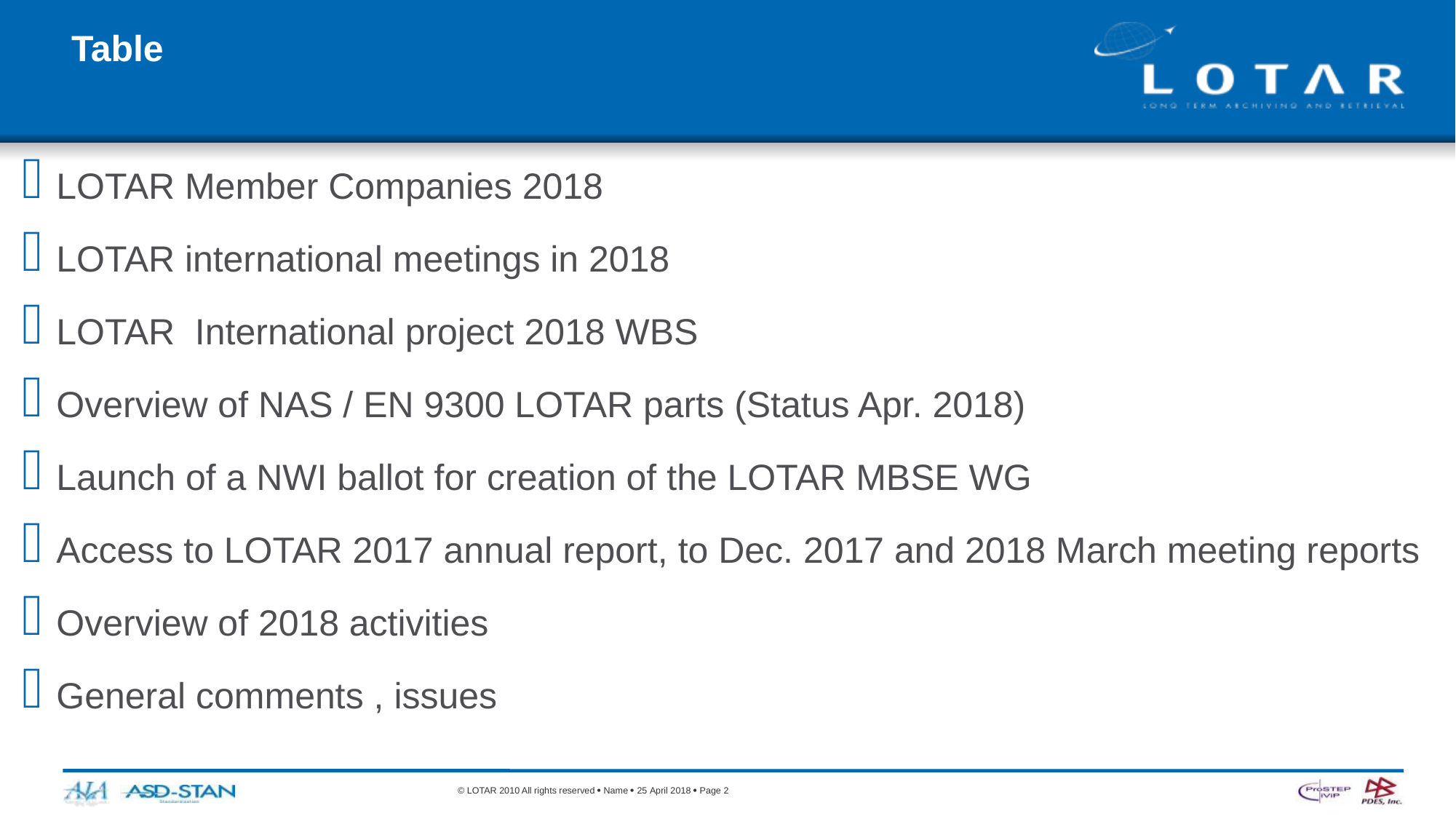

# Table
LOTAR Member Companies 2018
LOTAR international meetings in 2018
LOTAR  International project 2018 WBS
Overview of NAS / EN 9300 LOTAR parts (Status Apr. 2018)
Launch of a NWI ballot for creation of the LOTAR MBSE WG
Access to LOTAR 2017 annual report, to Dec. 2017 and 2018 March meeting reports
Overview of 2018 activities
General comments , issues
© LOTAR 2010 All rights reserved • Name • 25 April 2018 • Page 2